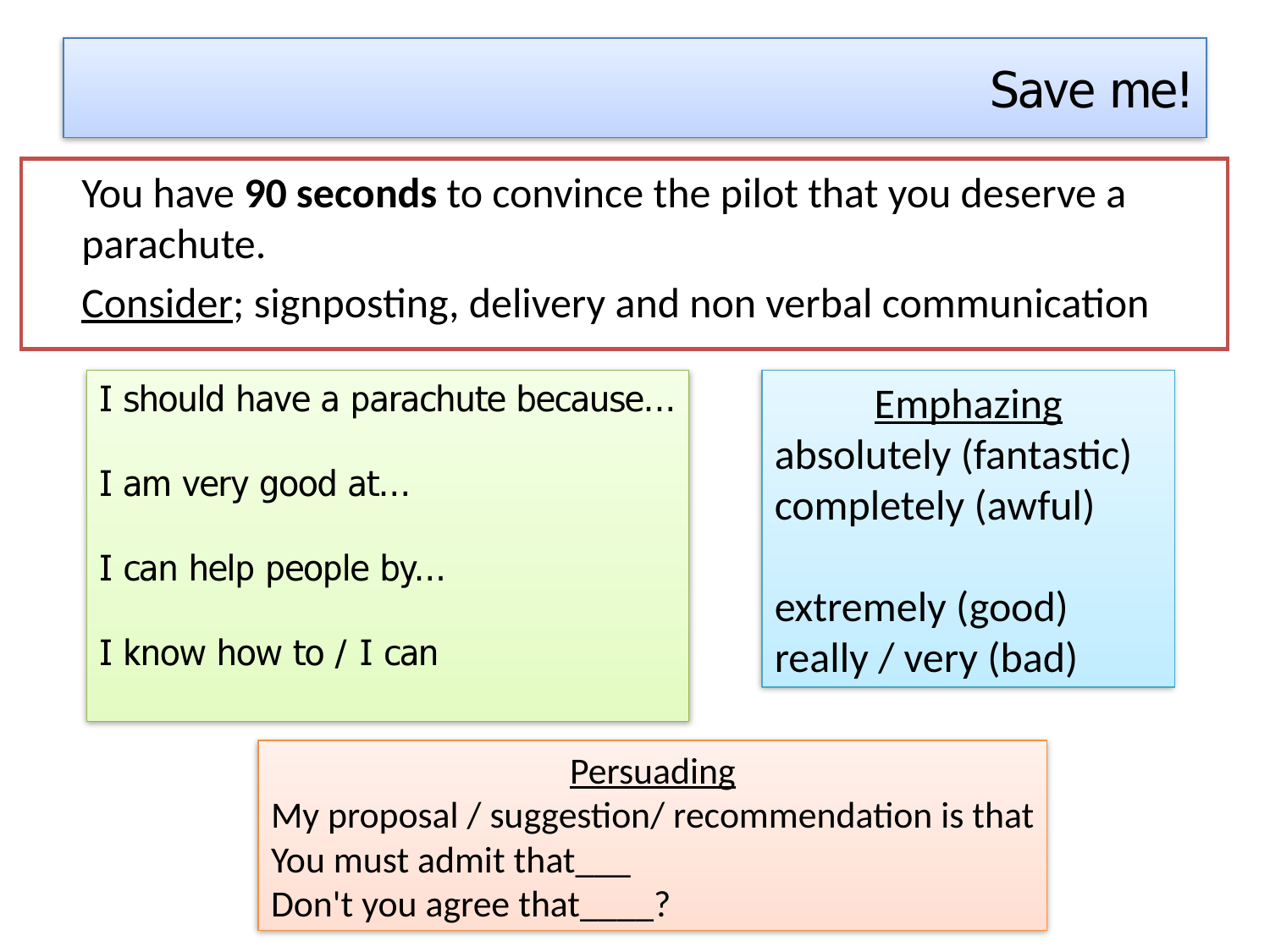

# Save me!
	You have 90 seconds to convince the pilot that you deserve a parachute.
	Consider; signposting, delivery and non verbal communication

I should have a parachute because...

I am very good at...

I can help people by...

I know how to / I can

Emphazing
absolutely (fantastic)
completely (awful)

extremely (good)
really / very (bad)
Persuading
My proposal / suggestion/ recommendation is that
You must admit that___
Don't you agree that____?